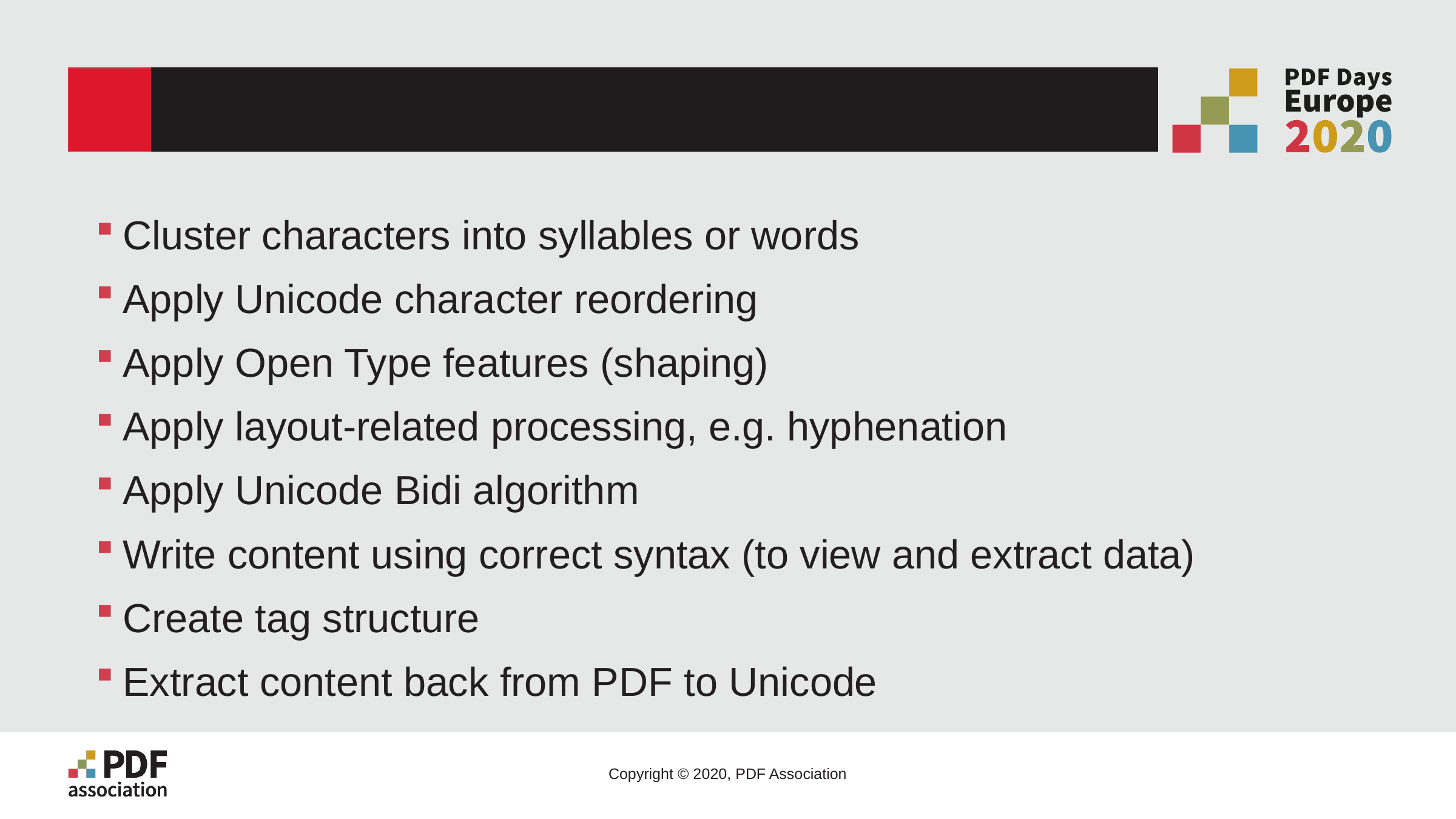

# Steps in processing complex scripts
Cluster characters into syllables or words
Apply Unicode character reordering
Apply Open Type features (shaping)
Apply layout-related processing, e.g. hyphenation
Apply Unicode Bidi algorithm
Write content using correct syntax (to view and extract data)
Create tag structure
Extract content back from PDF to Unicode
4
Copyright © 2020, PDF Association